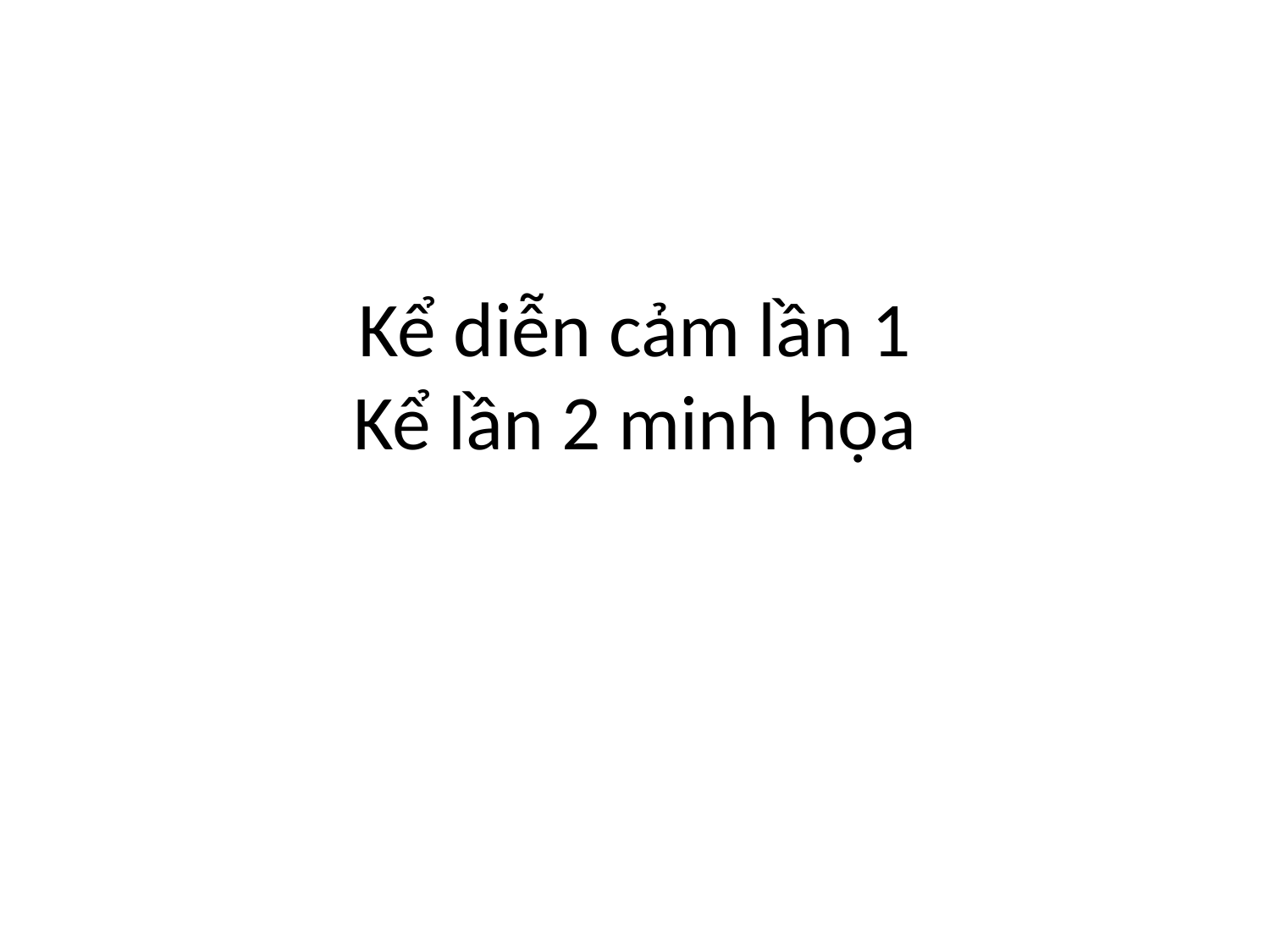

# Kể diễn cảm lần 1 Kể lần 2 minh họa